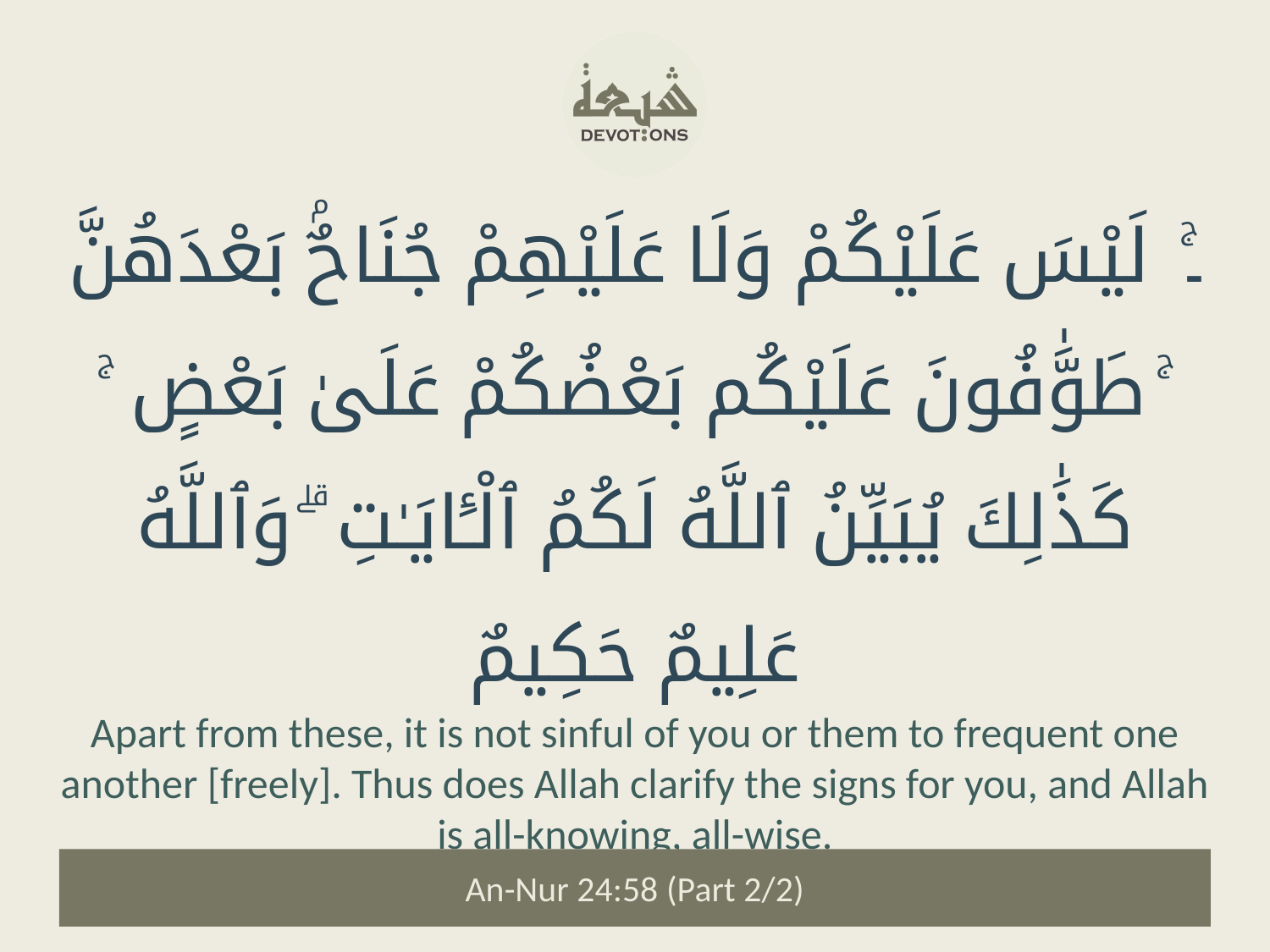

۔ۚ  لَيْسَ عَلَيْكُمْ وَلَا عَلَيْهِمْ جُنَاحٌۢ بَعْدَهُنَّ ۚ طَوَّٰفُونَ عَلَيْكُم بَعْضُكُمْ عَلَىٰ بَعْضٍ ۚ كَذَٰلِكَ يُبَيِّنُ ٱللَّهُ لَكُمُ ٱلْـَٔايَـٰتِ ۗ وَٱللَّهُ عَلِيمٌ حَكِيمٌ
Apart from these, it is not sinful of you or them to frequent one another [freely]. Thus does Allah clarify the signs for you, and Allah is all-knowing, all-wise.
An-Nur 24:58 (Part 2/2)